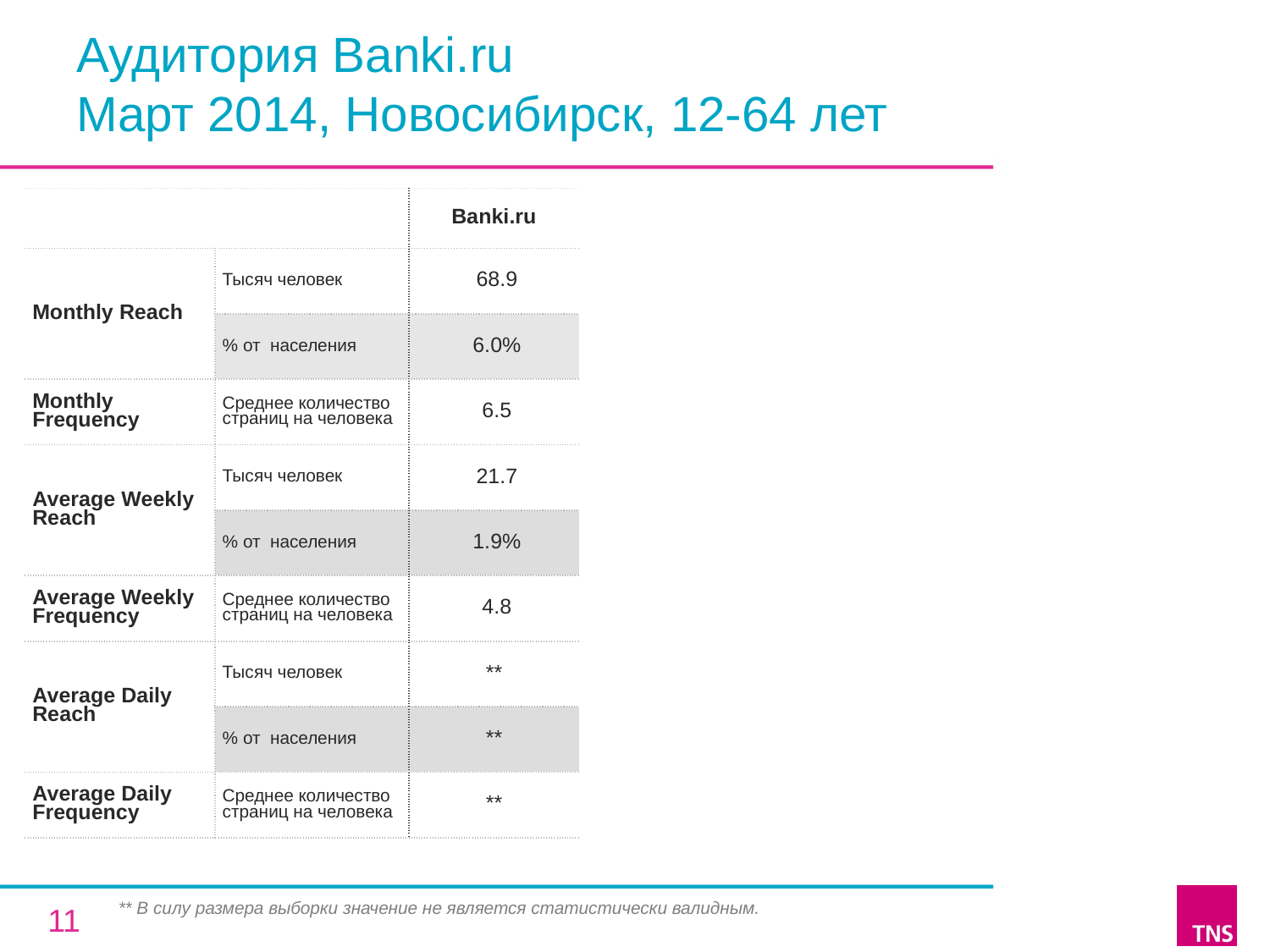

# Аудитория Banki.ru Март 2014, Новосибирск, 12-64 лет
|  |  | Banki.ru |
| --- | --- | --- |
| Monthly Reach | Тысяч человек | 68.9 |
|  | % от населения | 6.0% |
| Monthly Frequency | Среднее количество страниц на человека | 6.5 |
| Average Weekly Reach | Тысяч человек | 21.7 |
|  | % от населения | 1.9% |
| Average Weekly Frequency | Среднее количество страниц на человека | 4.8 |
| Average Daily Reach | Тысяч человек | \*\* |
|  | % от населения | \*\* |
| Average Daily Frequency | Среднее количество страниц на человека | \*\* |
** В силу размера выборки значение не является статистически валидным.
11